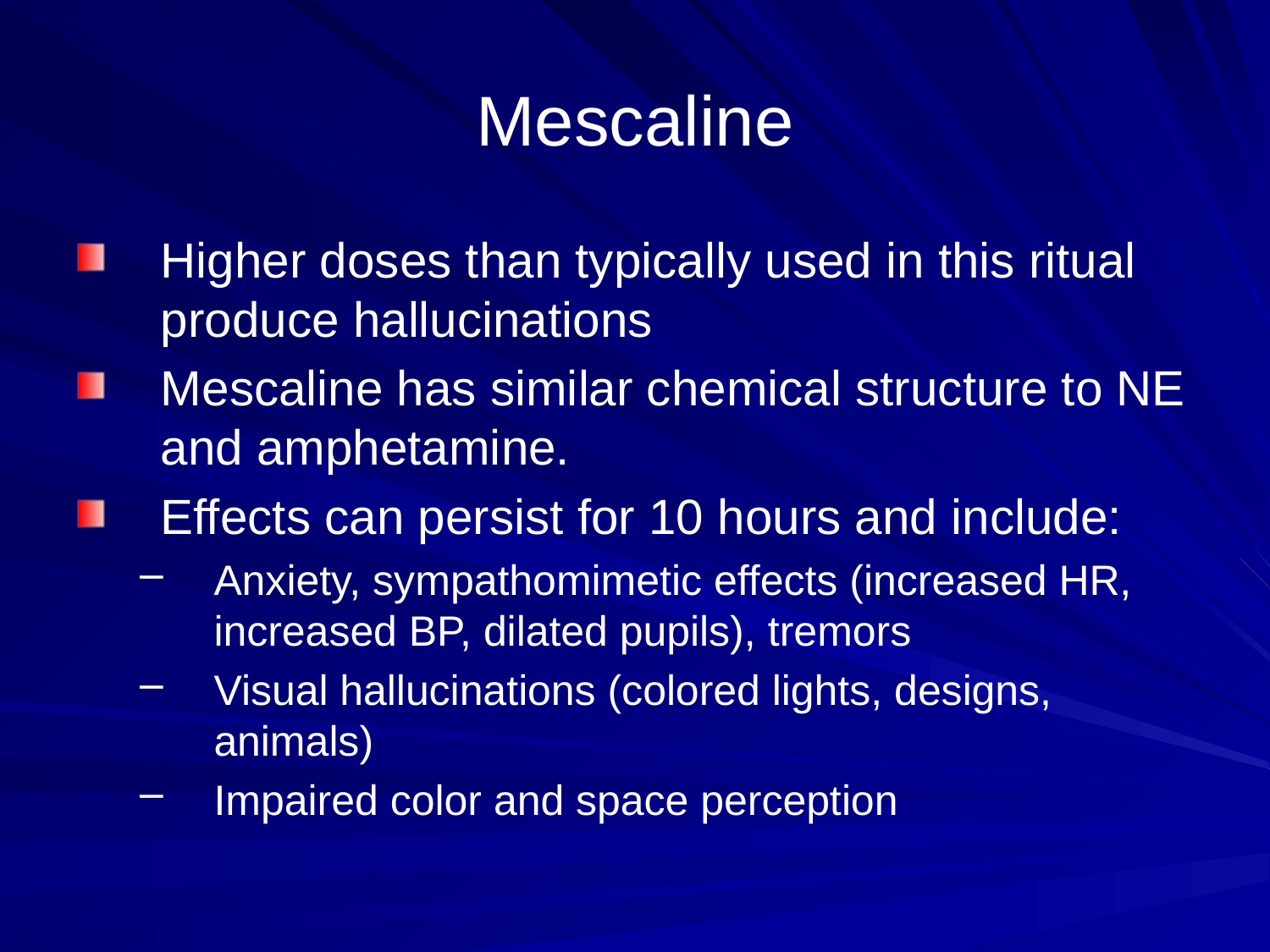

# Mescaline
Higher doses than typically used in this ritual produce hallucinations
Mescaline has similar chemical structure to NE and amphetamine.
Effects can persist for 10 hours and include:
Anxiety, sympathomimetic effects (increased HR, increased BP, dilated pupils), tremors
Visual hallucinations (colored lights, designs, animals)
Impaired color and space perception